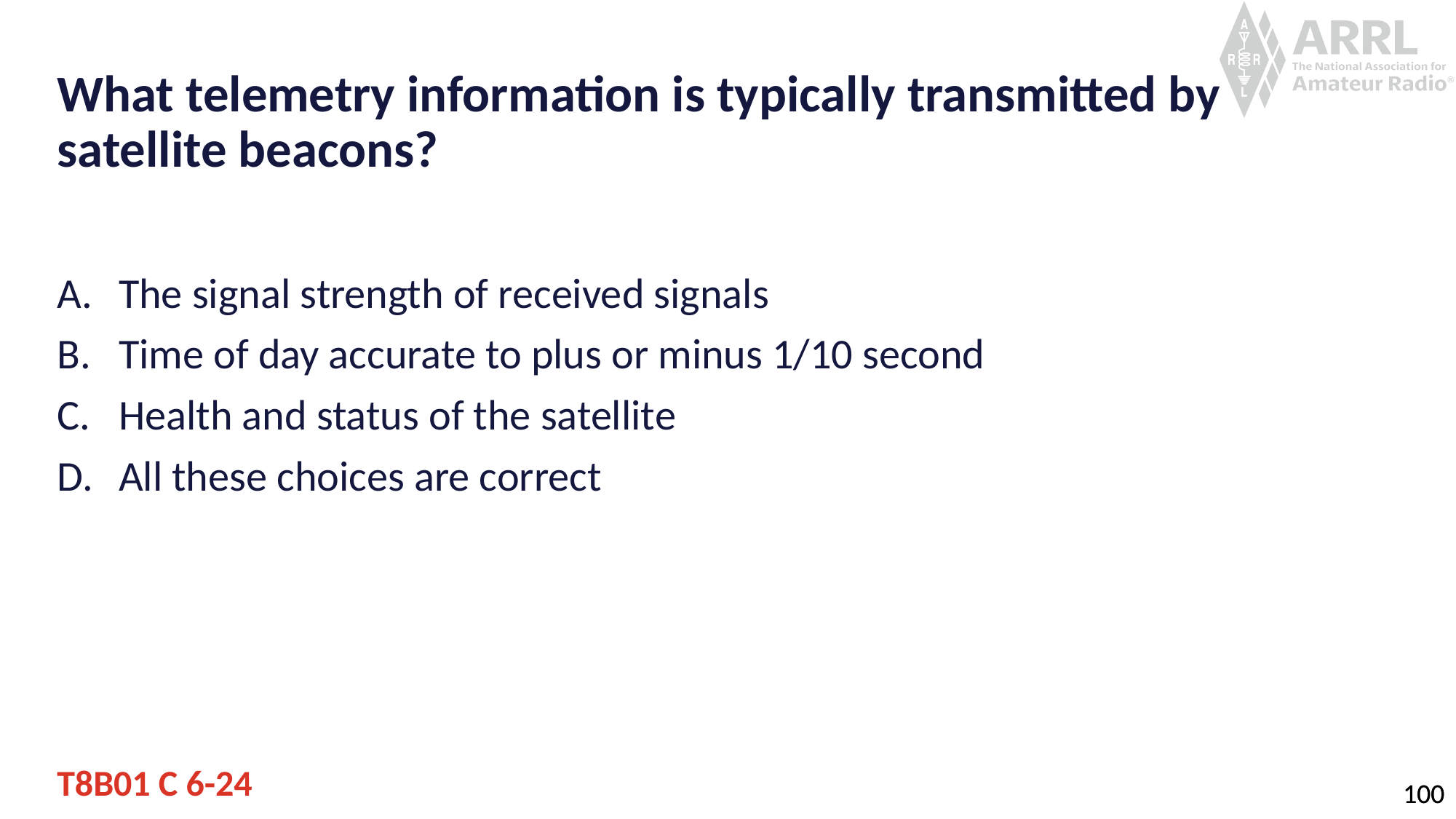

# What telemetry information is typically transmitted by satellite beacons?
The signal strength of received signals
Time of day accurate to plus or minus 1/10 second
Health and status of the satellite
All these choices are correct
T8B01 C 6-24